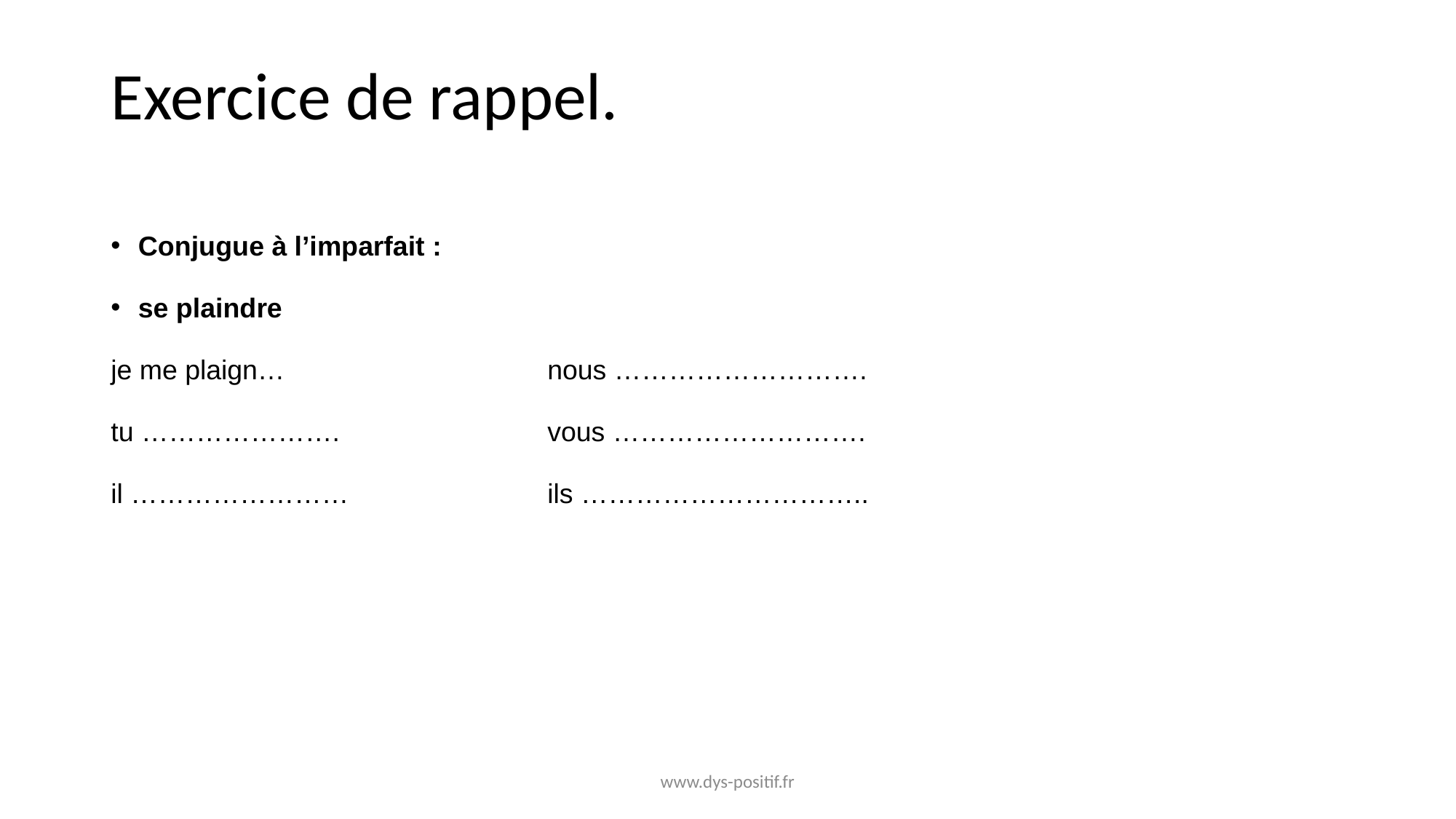

# Exercice de rappel.
Conjugue à l’imparfait :
se plaindre
je me plaign…			nous ……………………….
tu ………………….		vous ……………………….
il ……………………		ils …………………………..

www.dys-positif.fr